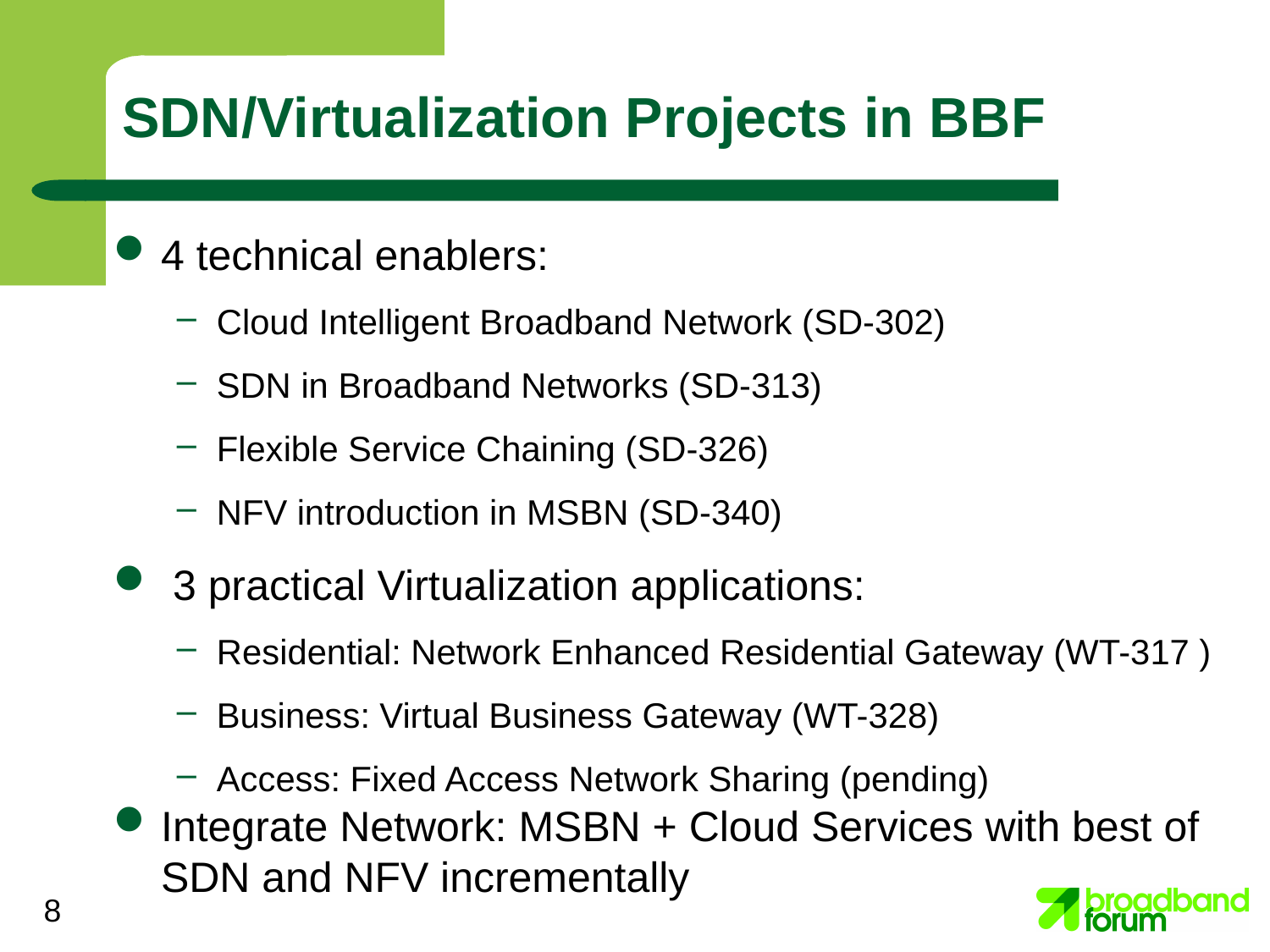

# SDN/Virtualization Projects in BBF
4 technical enablers:
Cloud Intelligent Broadband Network (SD-302)
SDN in Broadband Networks (SD-313)
Flexible Service Chaining (SD-326)
NFV introduction in MSBN (SD-340)
 3 practical Virtualization applications:
Residential: Network Enhanced Residential Gateway (WT-317 )
Business: Virtual Business Gateway (WT-328)
Access: Fixed Access Network Sharing (pending)
Integrate Network: MSBN + Cloud Services with best of SDN and NFV incrementally
8